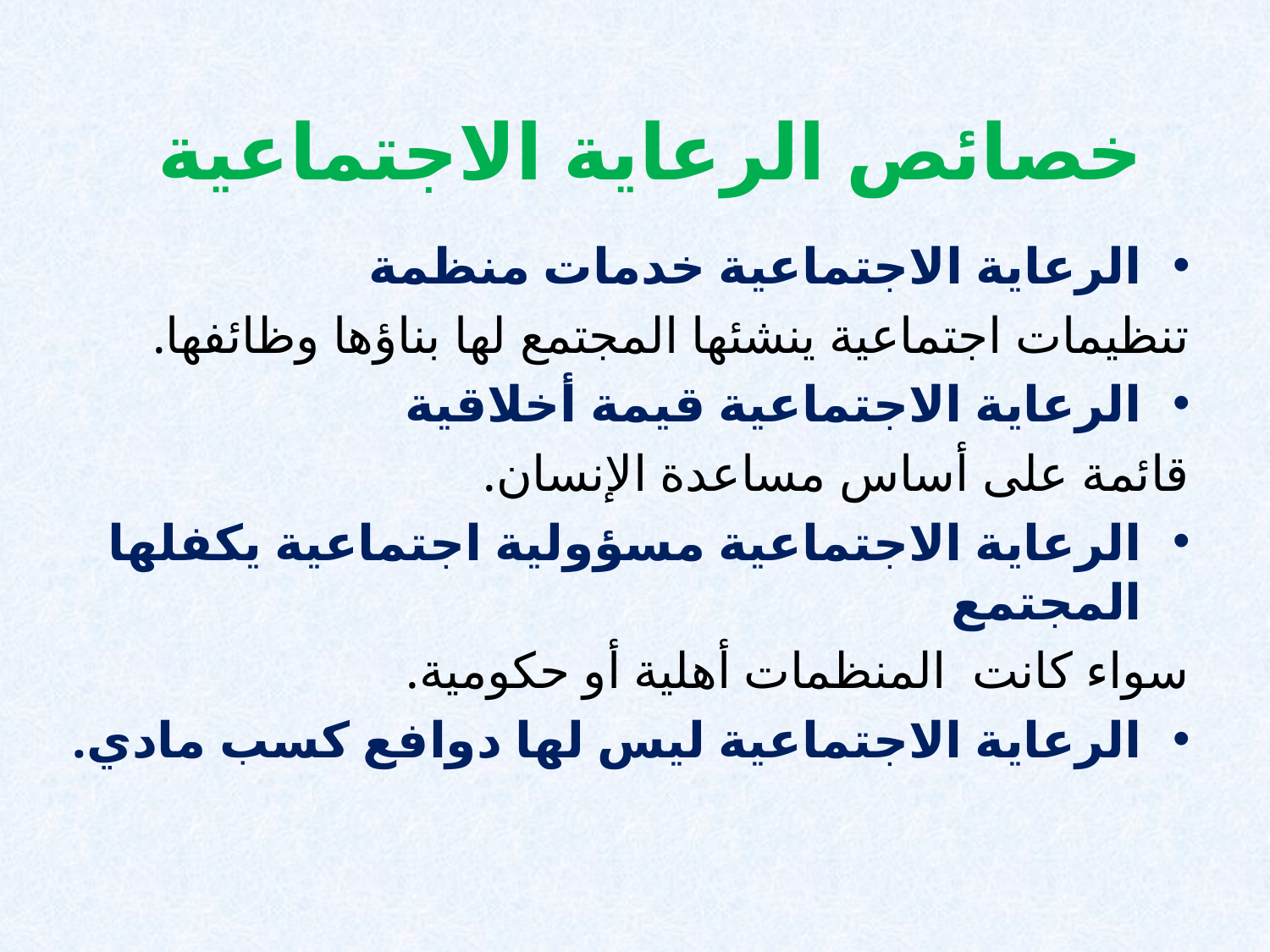

# خصائص الرعاية الاجتماعية
الرعاية الاجتماعية خدمات منظمة
تنظيمات اجتماعية ينشئها المجتمع لها بناؤها وظائفها.
الرعاية الاجتماعية قيمة أخلاقية
قائمة على أساس مساعدة الإنسان.
الرعاية الاجتماعية مسؤولية اجتماعية يكفلها المجتمع
سواء كانت  المنظمات أهلية أو حكومية.
الرعاية الاجتماعية ليس لها دوافع كسب مادي.